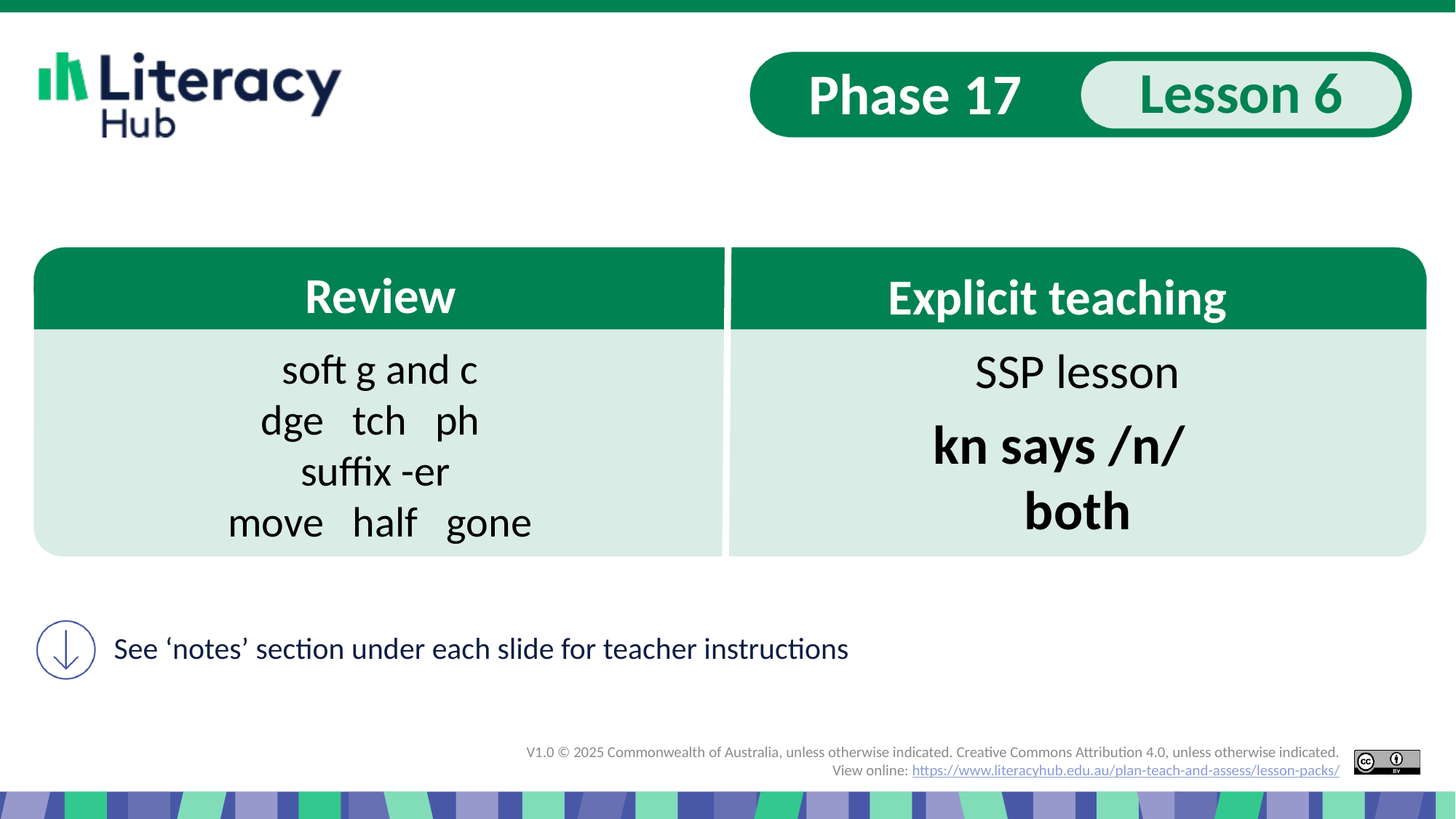

# Slide 1 Start of presentation, kn says /n/
SSP lesson
soft g and c
dge   tch   ph
suffix -er
move   half   gone
kn says /n/
both